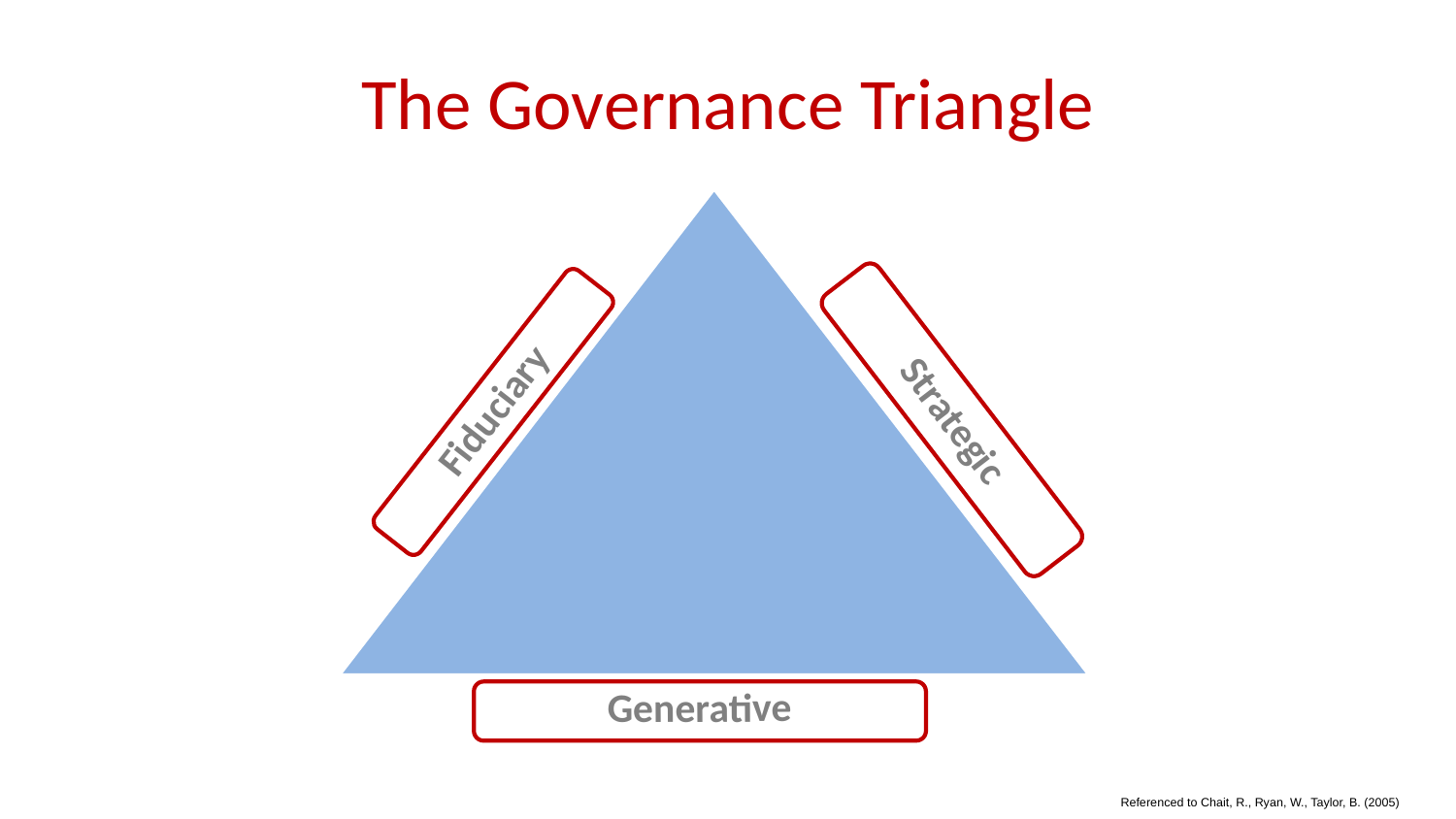

# The Governance Triangle
Fiduciary
Strategic

Generative
Referenced to Chait, R., Ryan, W., Taylor, B. (2005)